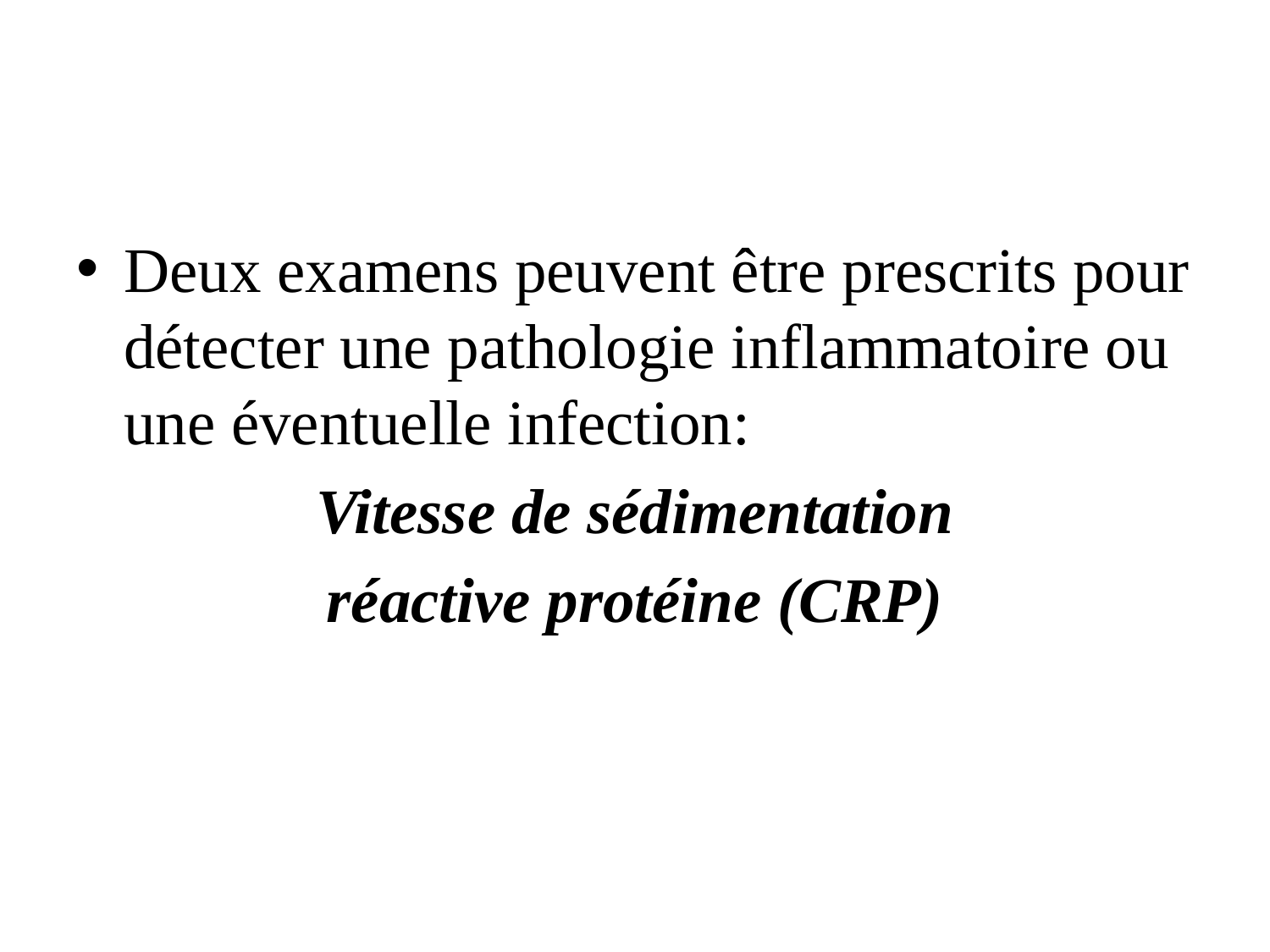

Deux examens peuvent être prescrits pour détecter une pathologie inflammatoire ou une éventuelle infection:
Vitesse de sédimentation
réactive protéine (CRP)